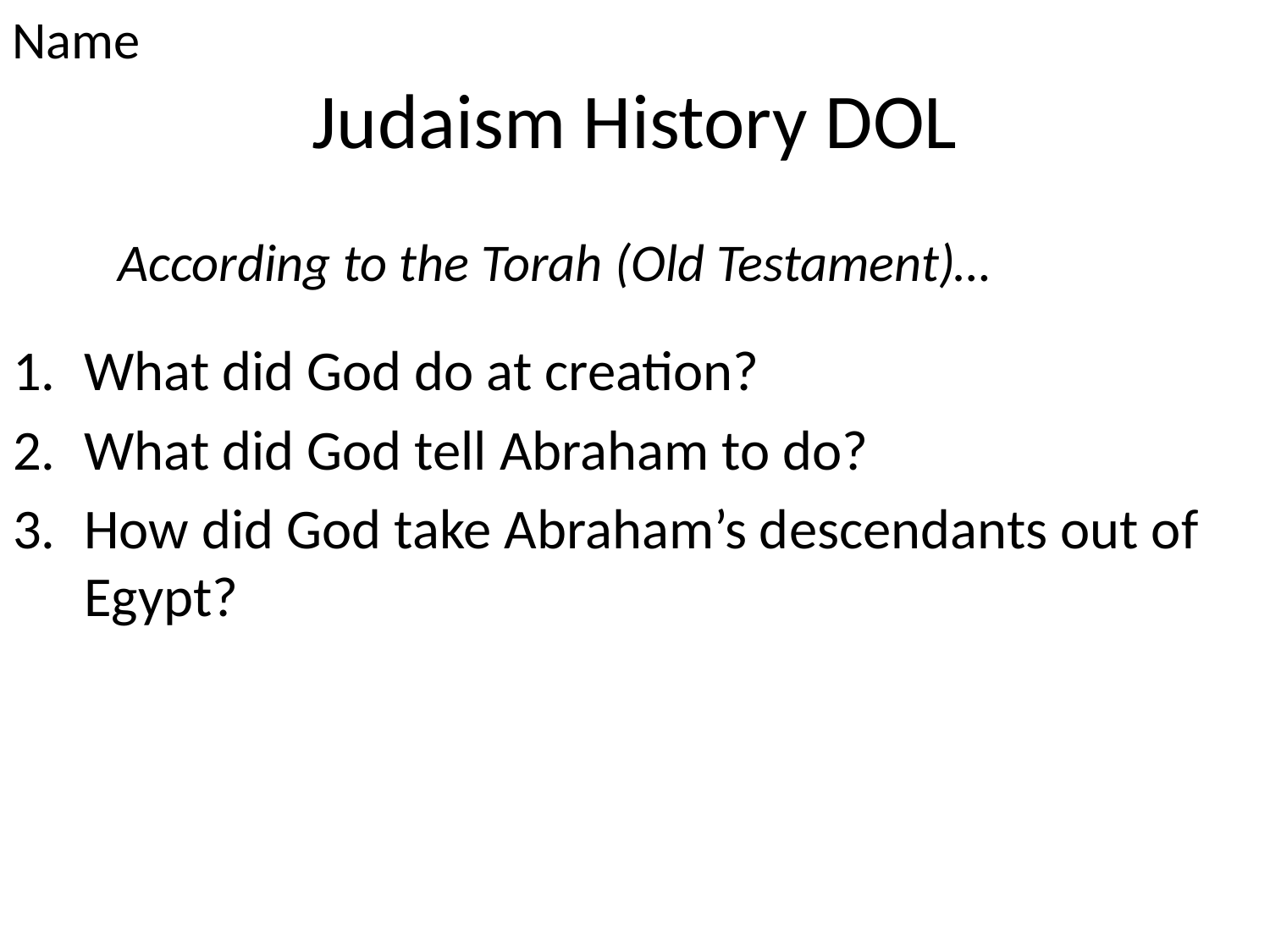

Name
# Judaism History DOL
According to the Torah (Old Testament)…
What did God do at creation?
What did God tell Abraham to do?
How did God take Abraham’s descendants out of Egypt?